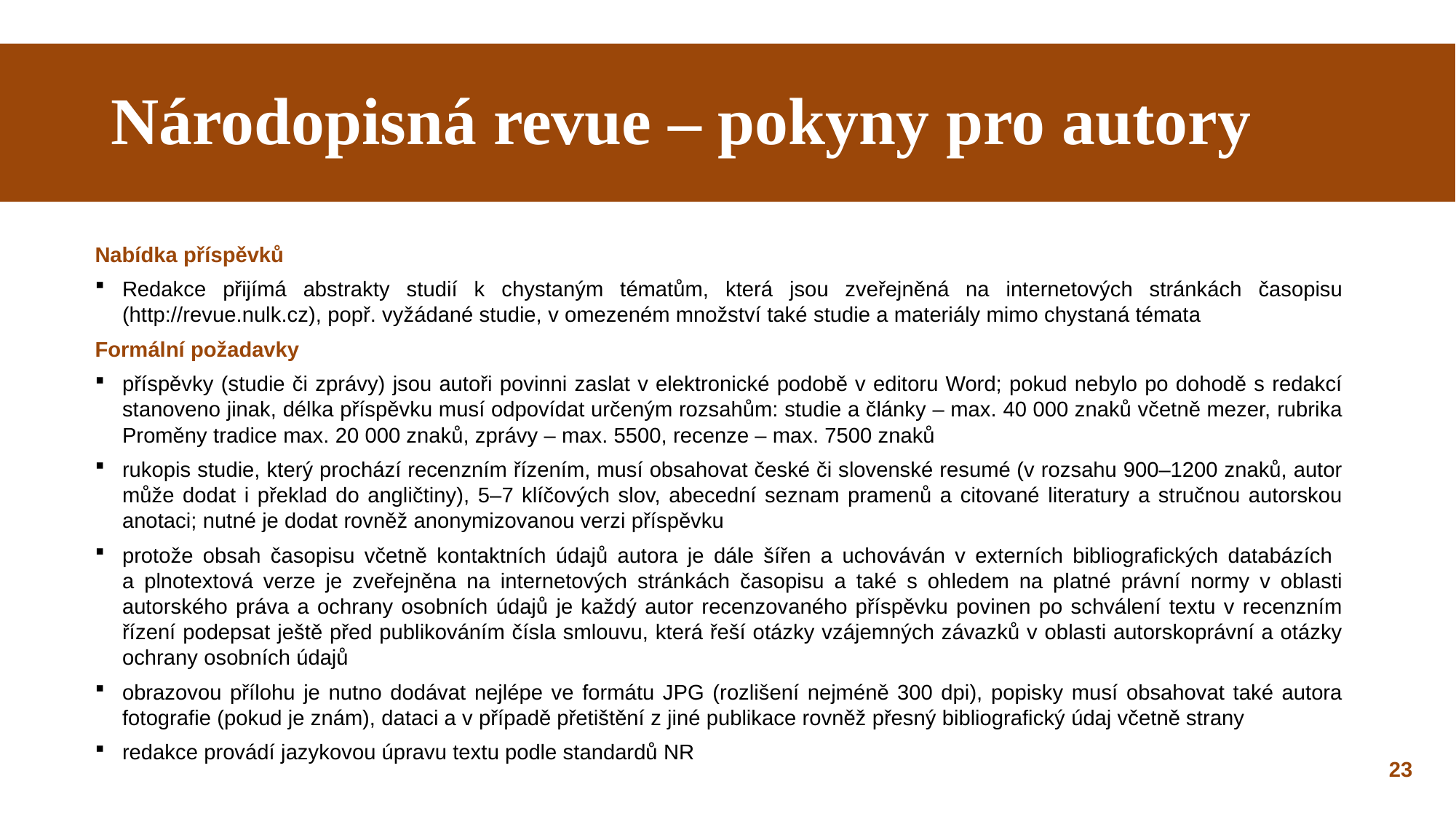

# Národopisná revue – pokyny pro autory
Nabídka příspěvků
Redakce přijímá abstrakty studií k chystaným tématům, která jsou zveřejněná na internetových stránkách časopisu (http://revue.nulk.cz), popř. vyžádané studie, v omezeném množství také studie a materiály mimo chystaná témata
Formální požadavky
příspěvky (studie či zprávy) jsou autoři povinni zaslat v elektronické podobě v editoru Word; pokud nebylo po dohodě s redakcí stanoveno jinak, délka příspěvku musí odpovídat určeným rozsahům: studie a články – max. 40 000 znaků včetně mezer, rubrika Proměny tradice max. 20 000 znaků, zprávy – max. 5500, recenze – max. 7500 znaků
rukopis studie, který prochází recenzním řízením, musí obsahovat české či slovenské resumé (v rozsahu 900–1200 znaků, autor může dodat i překlad do angličtiny), 5–7 klíčových slov, abecední seznam pramenů a citované literatury a stručnou autorskou anotaci; nutné je dodat rovněž anonymizovanou verzi příspěvku
protože obsah časopisu včetně kontaktních údajů autora je dále šířen a uchováván v externích bibliografických databázích
a plnotextová verze je zveřejněna na internetových stránkách časopisu a také s ohledem na platné právní normy v oblasti autorského práva a ochrany osobních údajů je každý autor recenzovaného příspěvku povinen po schválení textu v recenzním řízení podepsat ještě před publikováním čísla smlouvu, která řeší otázky vzájemných závazků v oblasti autorskoprávní a otázky ochrany osobních údajů
obrazovou přílohu je nutno dodávat nejlépe ve formátu JPG (rozlišení nejméně 300 dpi), popisky musí obsahovat také autora fotografie (pokud je znám), dataci a v případě přetištění z jiné publikace rovněž přesný bibliografický údaj včetně strany
redakce provádí jazykovou úpravu textu podle standardů NR
23